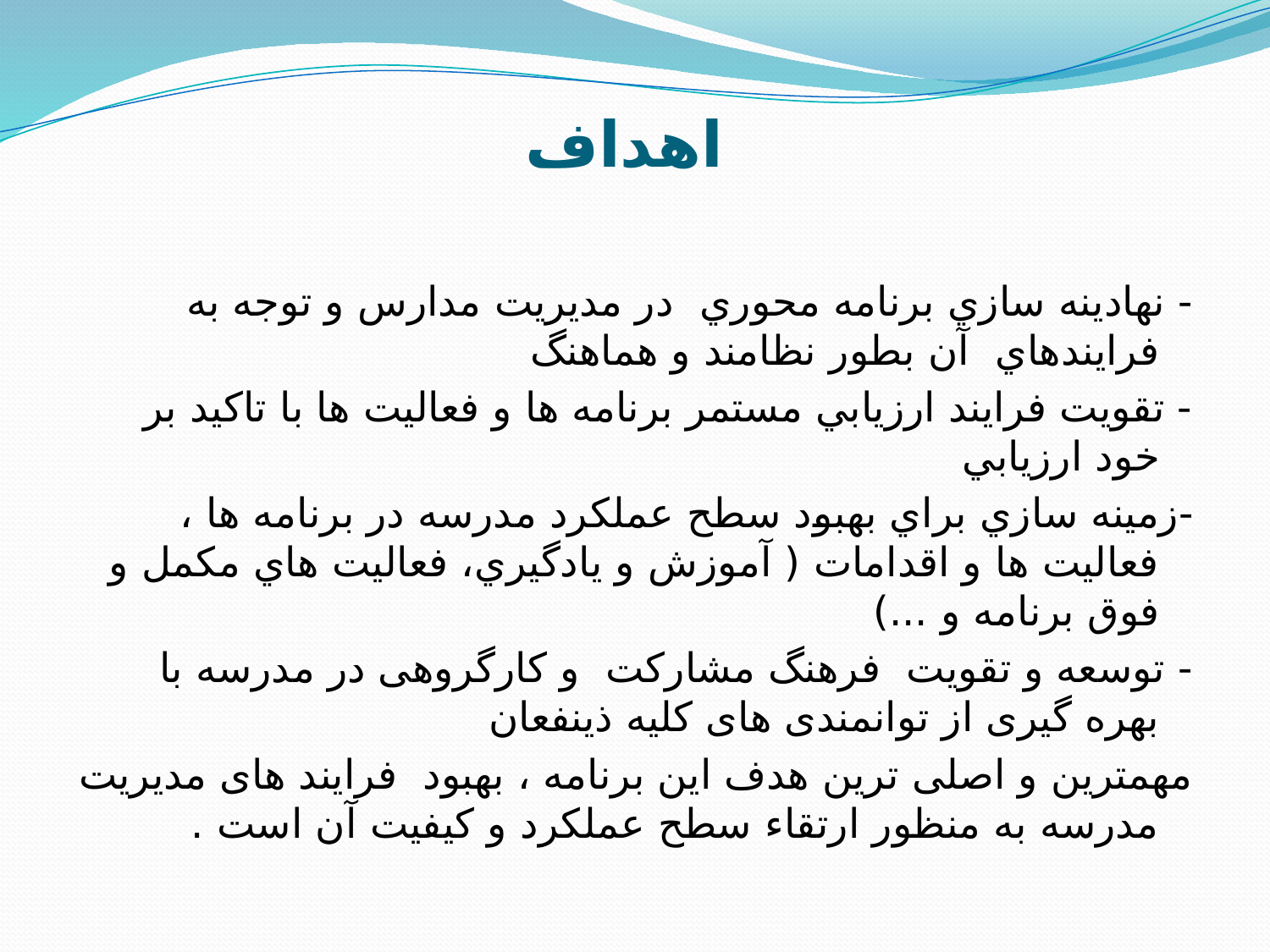

# اهداف
- نهادينه سازي برنامه محوري  در مديريت مدارس و توجه به فرايندهاي  آن بطور نظامند و هماهنگ
- تقويت فرايند ارزيابي مستمر برنامه ها و فعاليت ها با تاكيد بر خود ارزيابي
-زمينه سازي براي بهبود سطح عملكرد مدرسه در برنامه ها ، فعاليت ها و اقدامات ( آموزش و يادگيري، فعاليت هاي مكمل و فوق برنامه و ...)
- توسعه و تقويت  فرهنگ مشاركت  و کارگروهی در مدرسه با بهره گیری از توانمندی های کلیه ذینفعان
مهمترین و اصلی ترین هدف این برنامه ، بهبود  فرایند های مديريت مدرسه به منظور ارتقاء سطح عملکرد و کیفیت آن است .